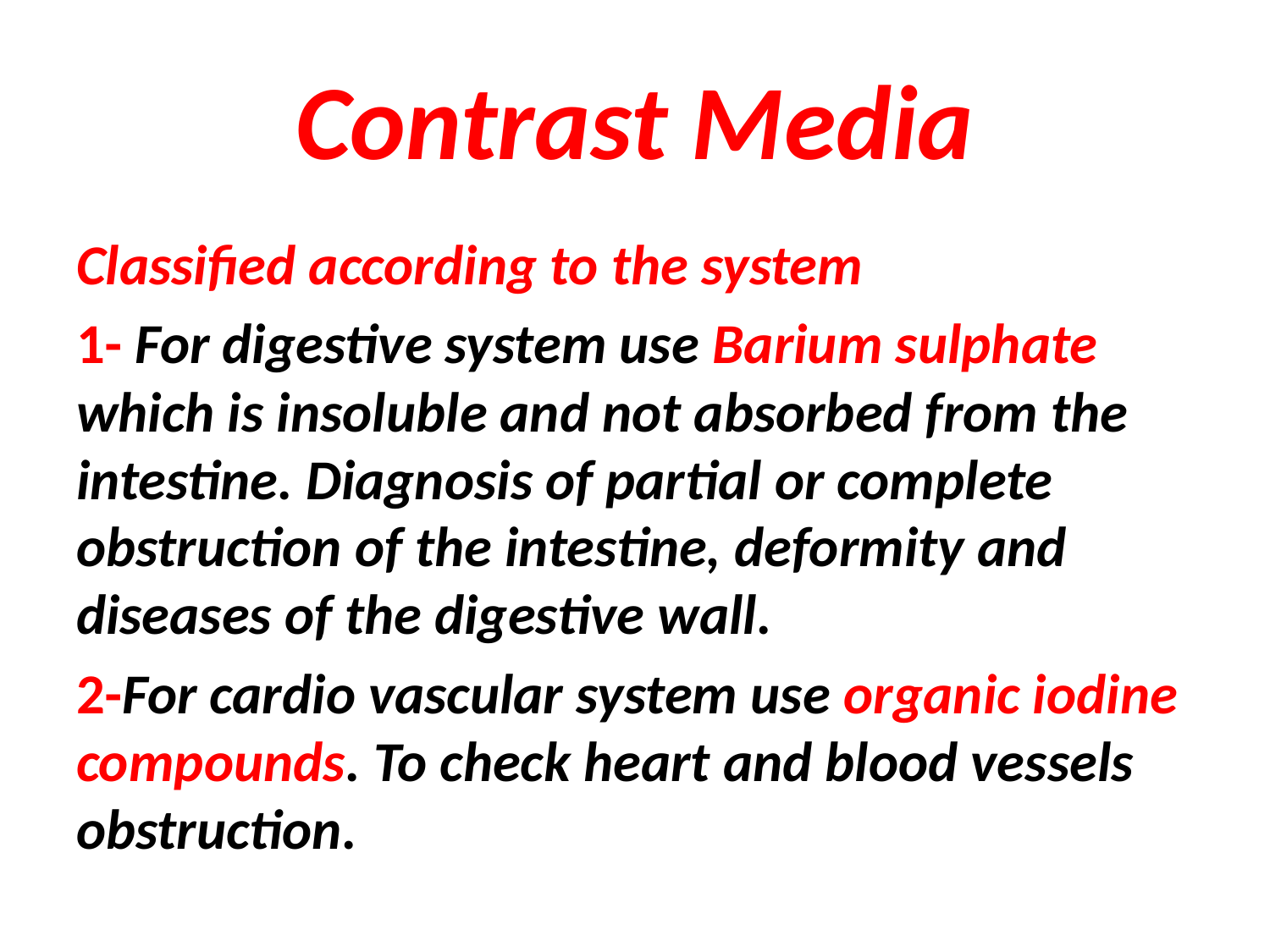

# Contrast Media
Classified according to the system
1- For digestive system use Barium sulphate which is insoluble and not absorbed from the intestine. Diagnosis of partial or complete obstruction of the intestine, deformity and diseases of the digestive wall.
2-For cardio vascular system use organic iodine compounds. To check heart and blood vessels obstruction.